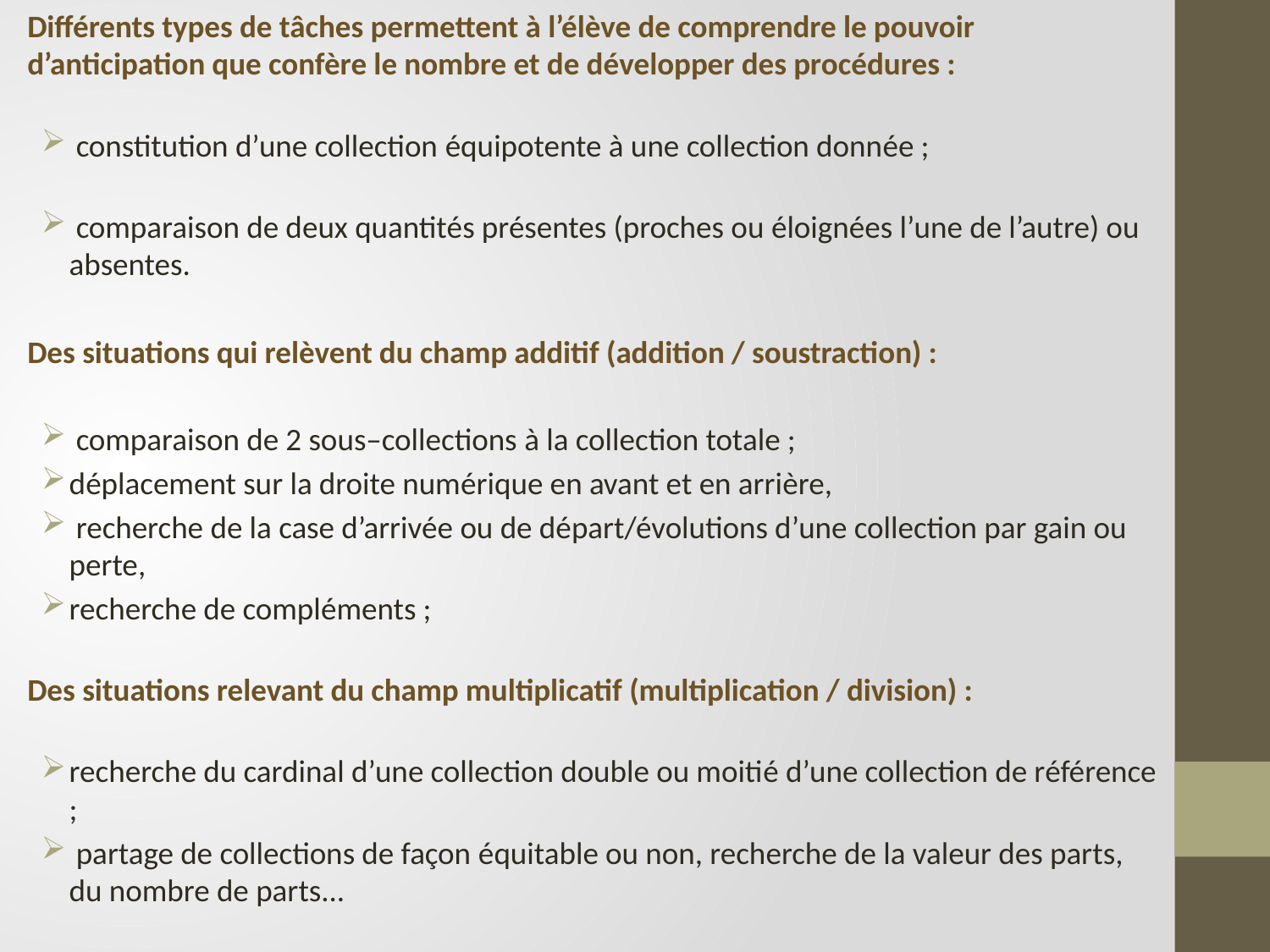

Différents types de tâches permettent à l’élève de comprendre le pouvoir d’anticipation que confère le nombre et de développer des procédures :
 constitution d’une collection équipotente à une collection donnée ;
 comparaison de deux quantités présentes (proches ou éloignées l’une de l’autre) ou absentes.

Des situations qui relèvent du champ additif (addition / soustraction) :

 comparaison de 2 sous–collections à la collection totale ;
déplacement sur la droite numérique en avant et en arrière,
 recherche de la case d’arrivée ou de départ/évolutions d’une collection par gain ou perte,
recherche de compléments ;
Des situations relevant du champ multiplicatif (multiplication / division) :
recherche du cardinal d’une collection double ou moitié d’une collection de référence ;
 partage de collections de façon équitable ou non, recherche de la valeur des parts, du nombre de parts...